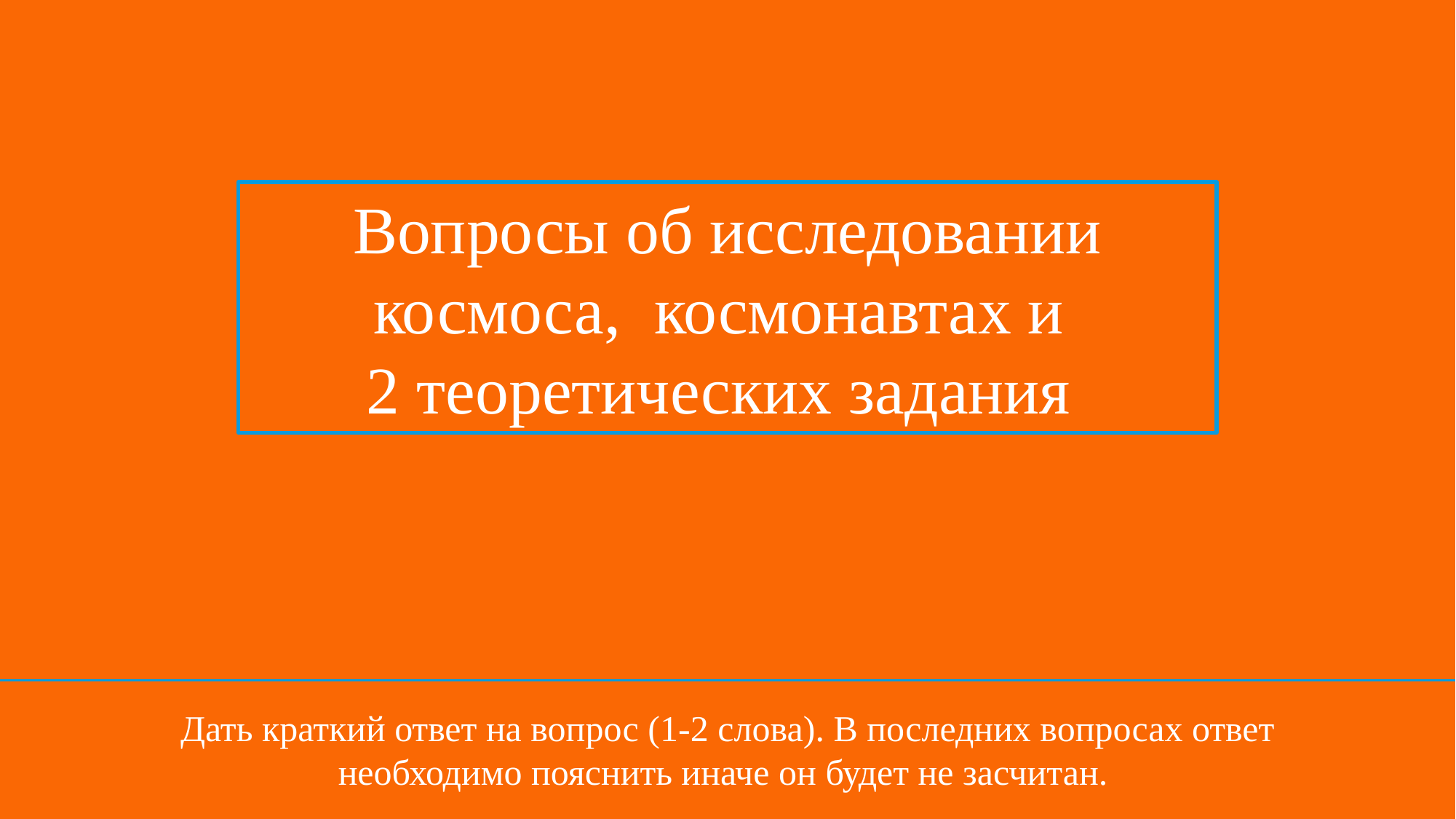

Вопросы об исследовании космоса,  космонавтах и
2 теоретических задания
Дать краткий ответ на вопрос (1-2 слова). В последних вопросах ответ необходимо пояснить иначе он будет не засчитан.